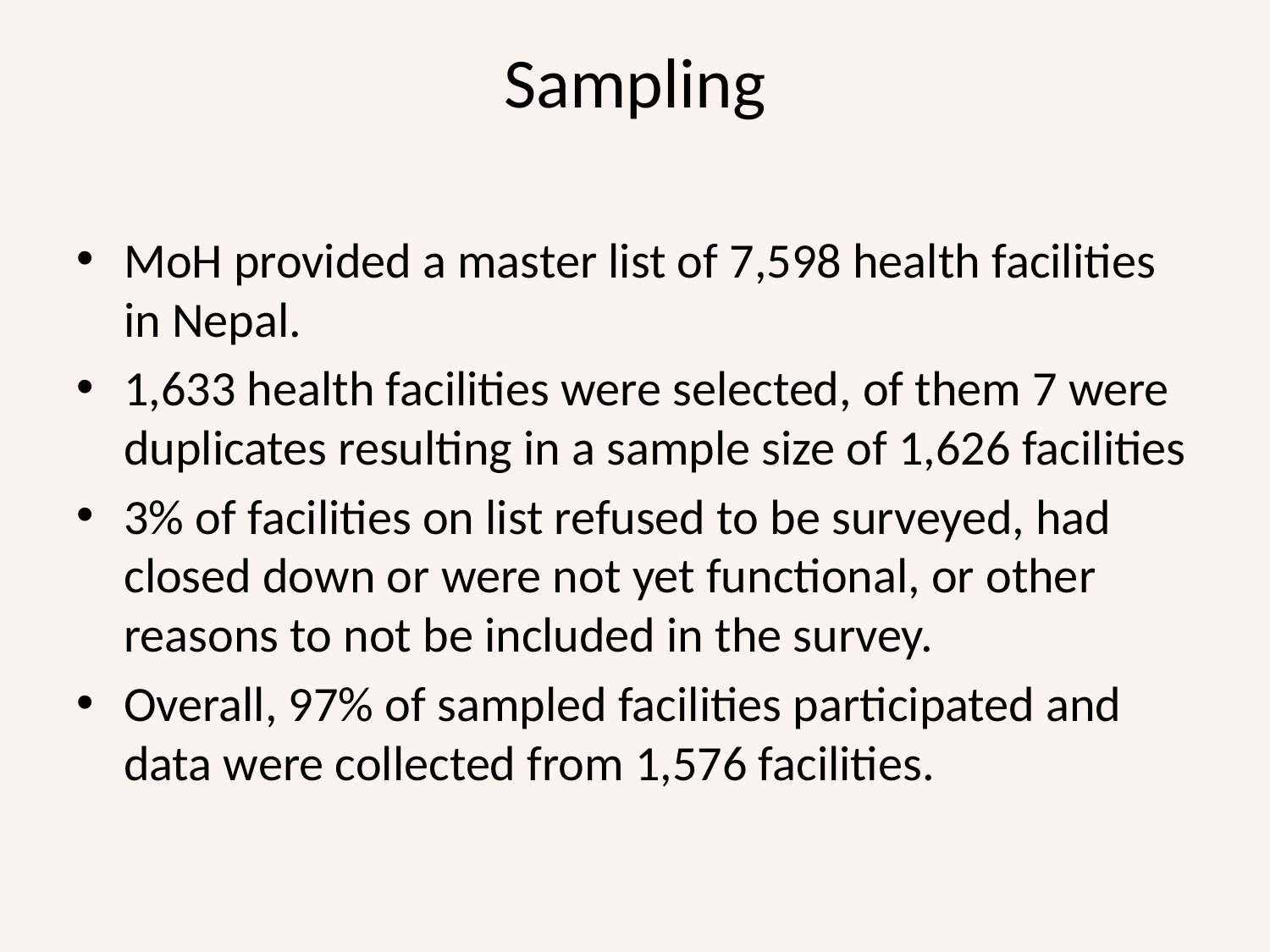

# Sampling
MoH provided a master list of 7,598 health facilities in Nepal.
1,633 health facilities were selected, of them 7 were duplicates resulting in a sample size of 1,626 facilities
3% of facilities on list refused to be surveyed, had closed down or were not yet functional, or other reasons to not be included in the survey.
Overall, 97% of sampled facilities participated and data were collected from 1,576 facilities.